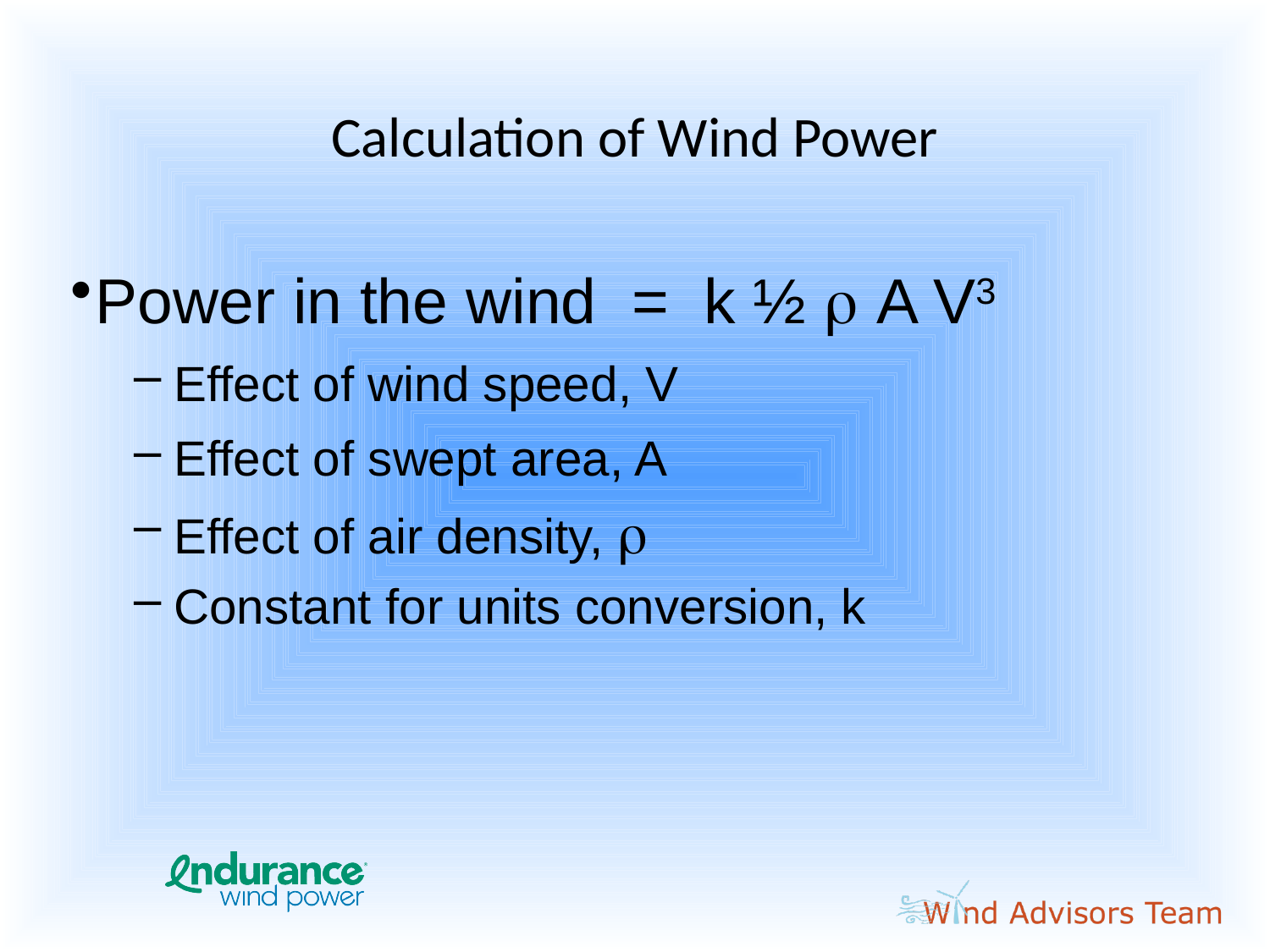

# Calculation of Wind Power
Power in the wind  =  k ½ ρ A V3
Effect of wind speed, V
Effect of swept area, A
Effect of air density, ρ
Constant for units conversion, k